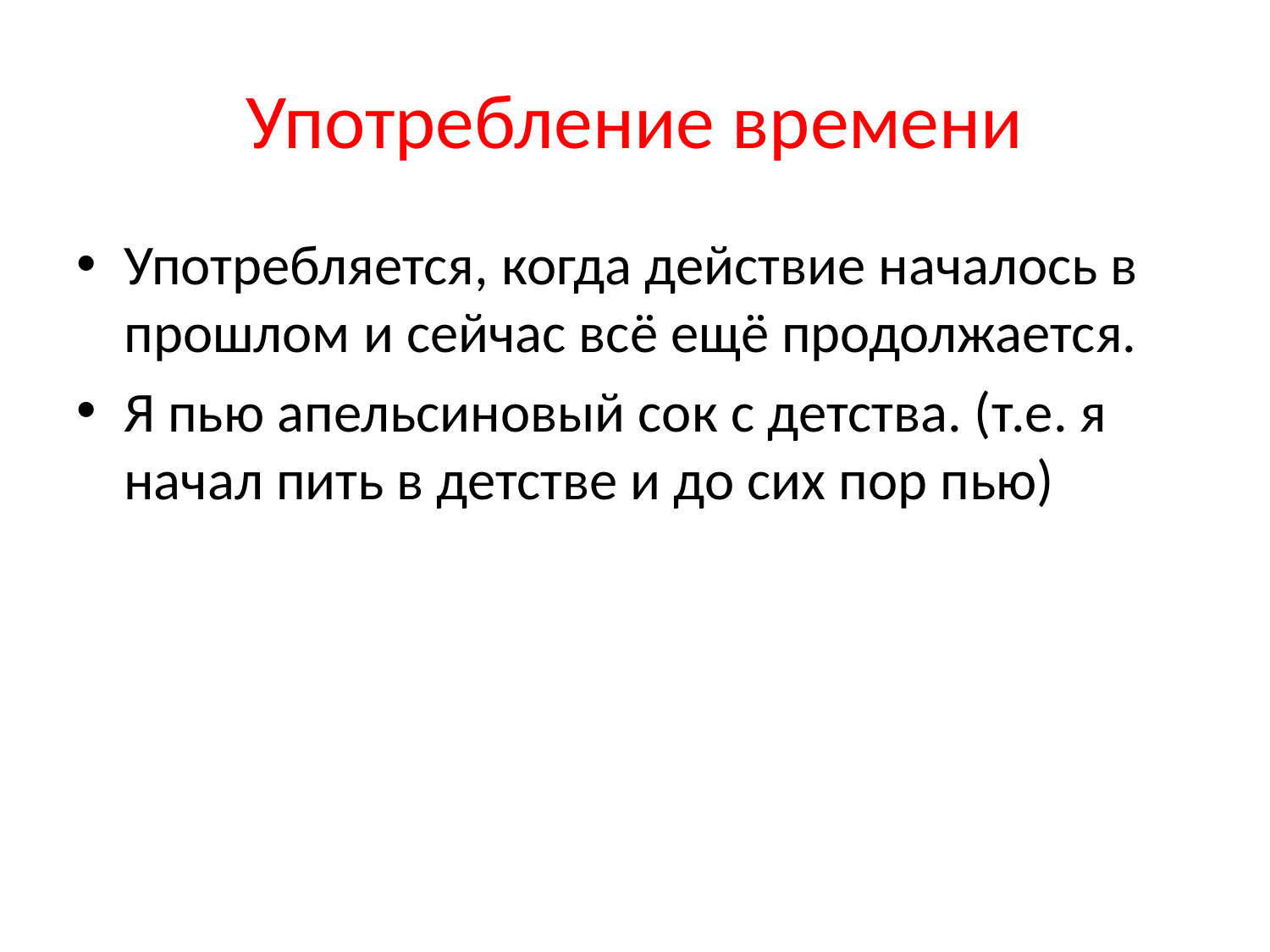

# Употребление времени
Употребляется, когда действие началось в прошлом и сейчас всё ещё продолжается.
Я пью апельсиновый сок с детства. (т.е. я начал пить в детстве и до сих пор пью)